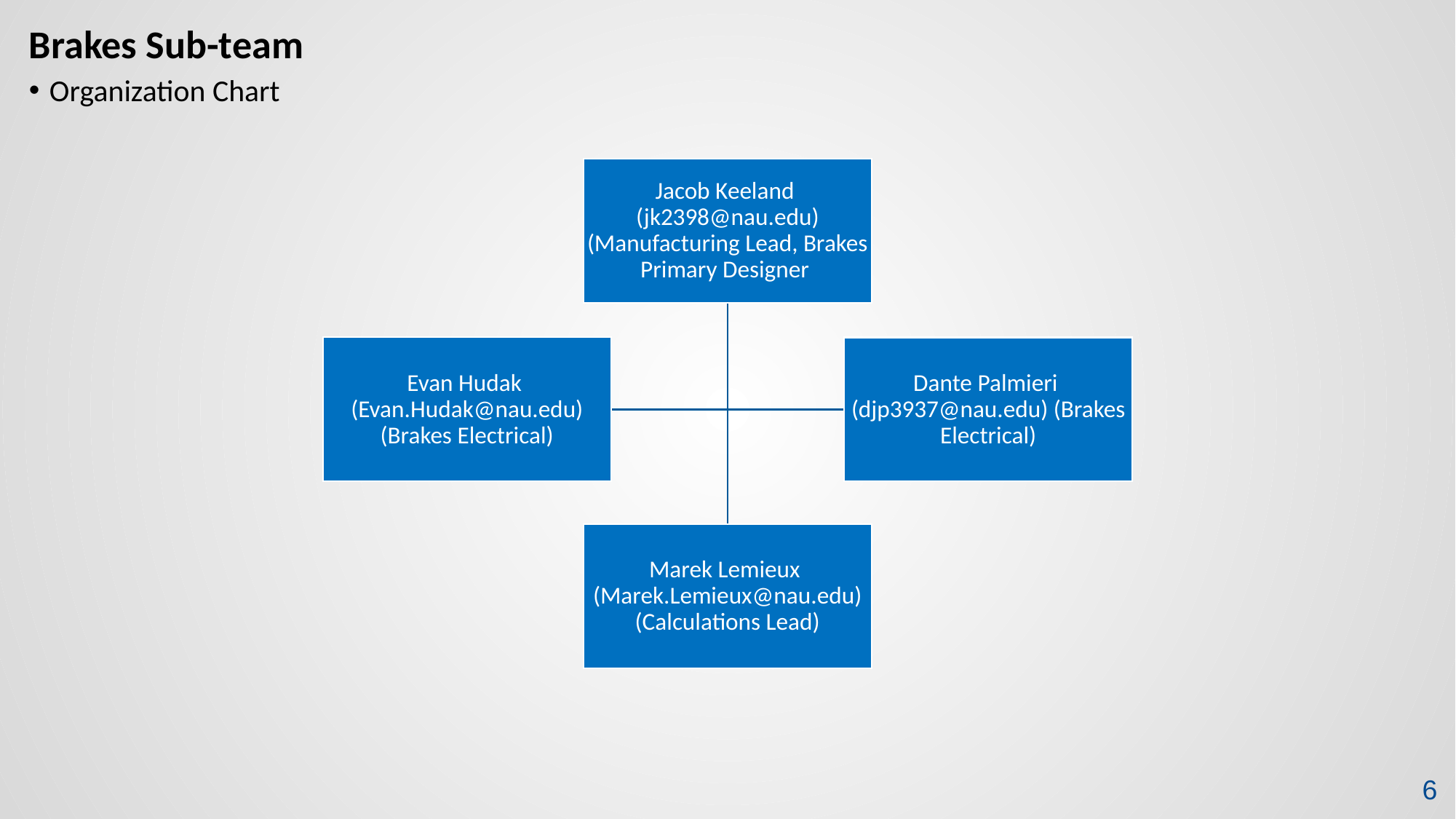

Brakes Sub-team
Organization Chart
Jacob Keeland  (jk2398@nau.edu) (Manufacturing Lead, Brakes Primary Designer
Marek Lemieux  (Marek.Lemieux@nau.edu) (Calculations Lead)
Evan Hudak  (Evan.Hudak@nau.edu) (Brakes Electrical)
Dante Palmieri  (djp3937@nau.edu) (Brakes Electrical)
6